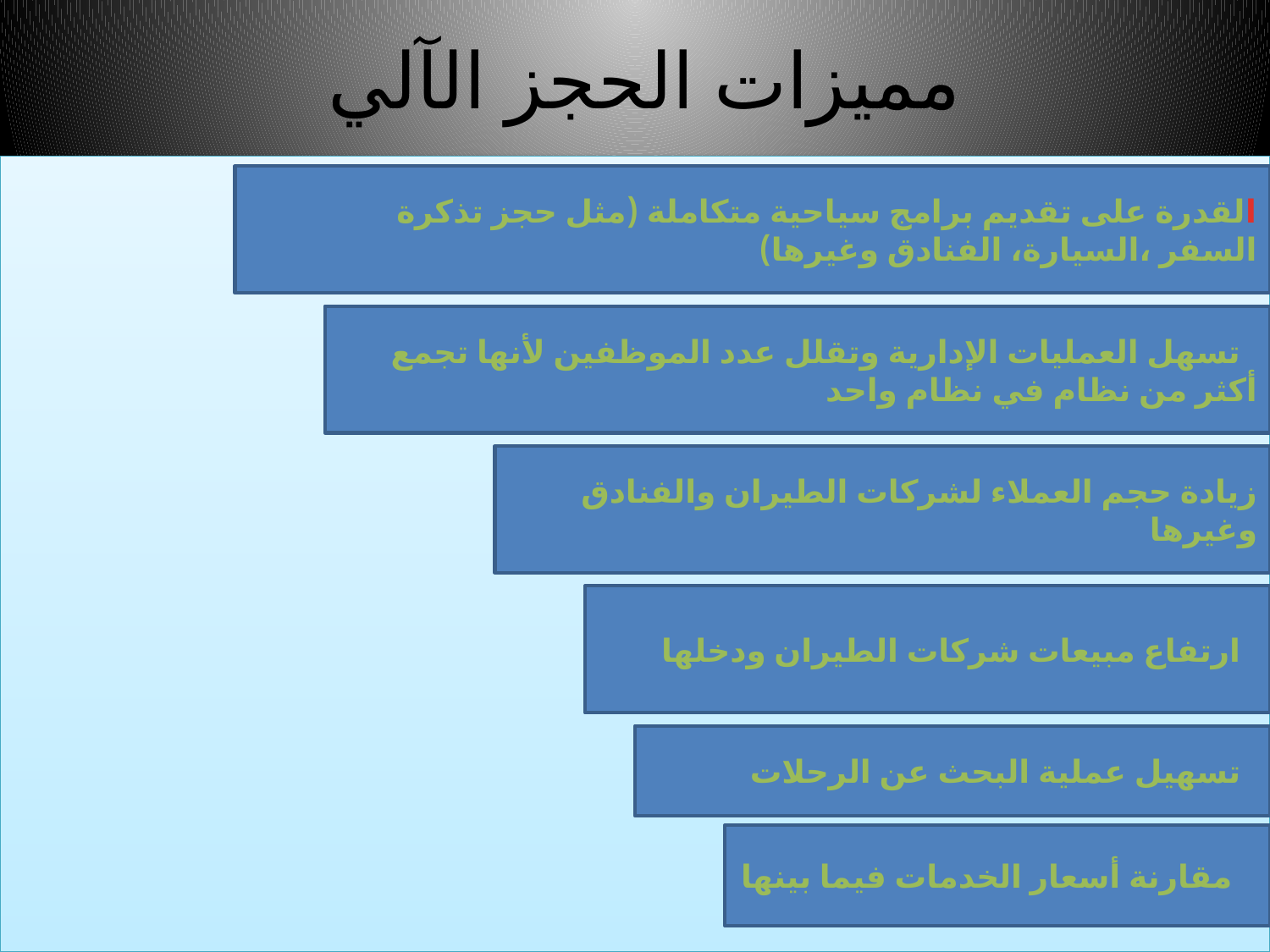

# مميزات الحجز الآلي

القدرة على تقديم برامج سياحية متكاملة (مثل حجز تذكرة السفر ،السيارة، الفنادق وغيرها)
  تسهل العمليات الإدارية وتقلل عدد الموظفين لأنها تجمع أكثر من نظام في نظام واحد
زيادة حجم العملاء لشركات الطيران والفنادق وغيرها
  ارتفاع مبيعات شركات الطيران ودخلها
  تسهيل عملية البحث عن الرحلات
   مقارنة أسعار الخدمات فيما بينها